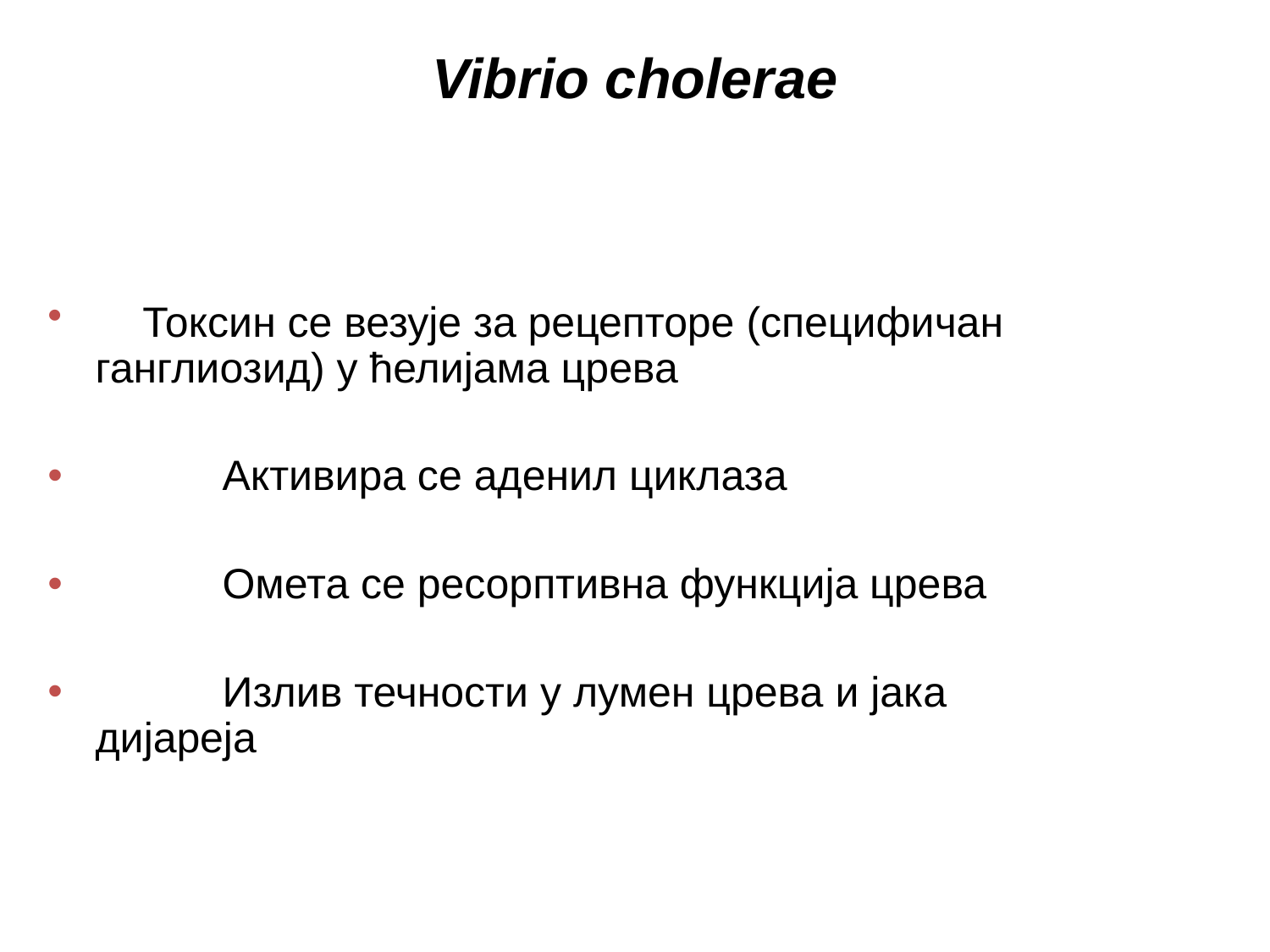

Vibrio cholerae

    Токсин се везује за рецепторе (специфичан ганглиозид) у ћелијама црева

	Активира се аденил циклаза

	Омета се ресорптивна функција црева

	Излив течности у лумен црева и јака дијареја